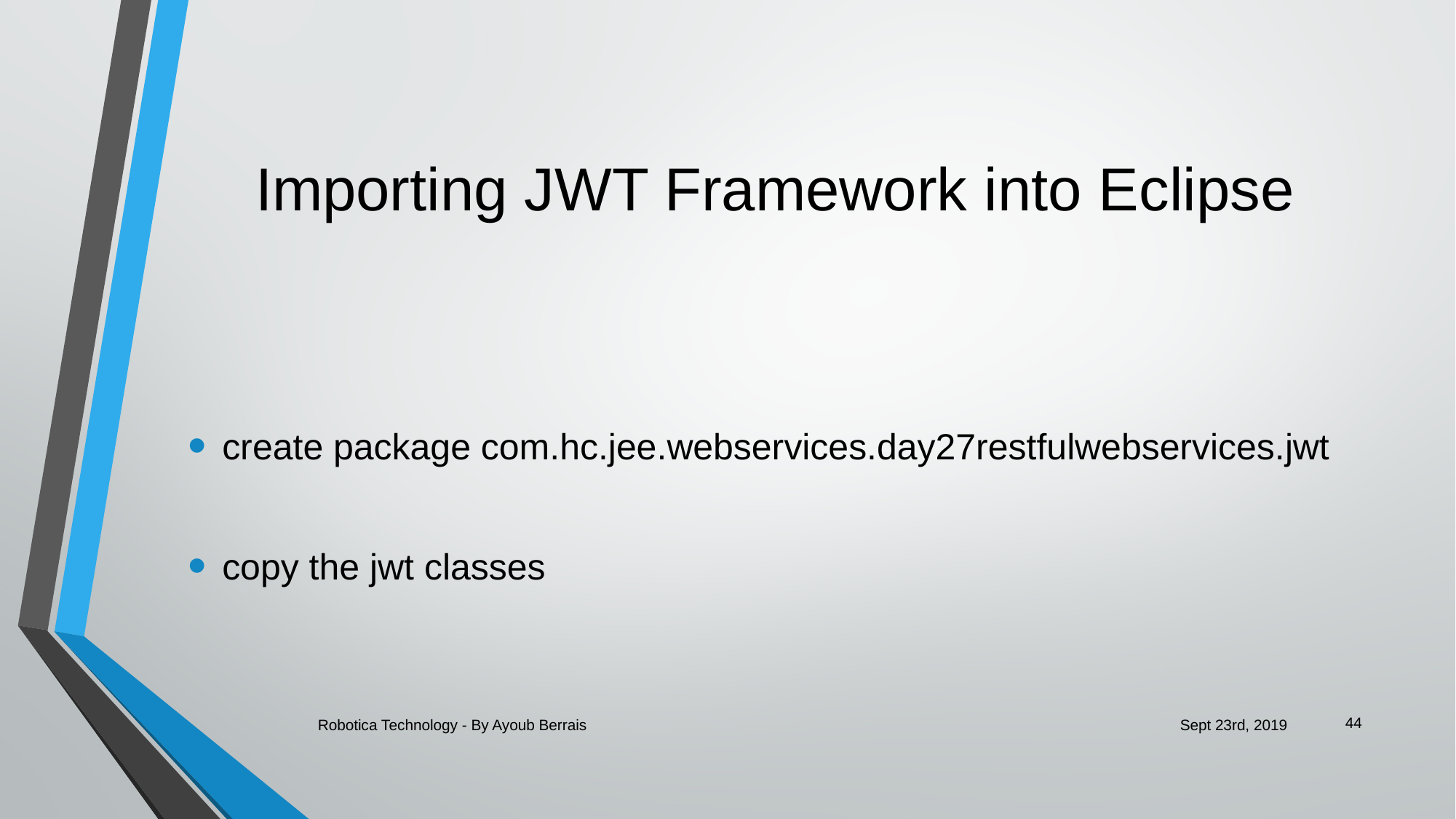

# Importing JWT Framework into Eclipse

create package com.hc.jee.webservices.day27restfulwebservices.jwt

copy the jwt classes

44
Robotica Technology - By Ayoub Berrais
Sept 23rd, 2019